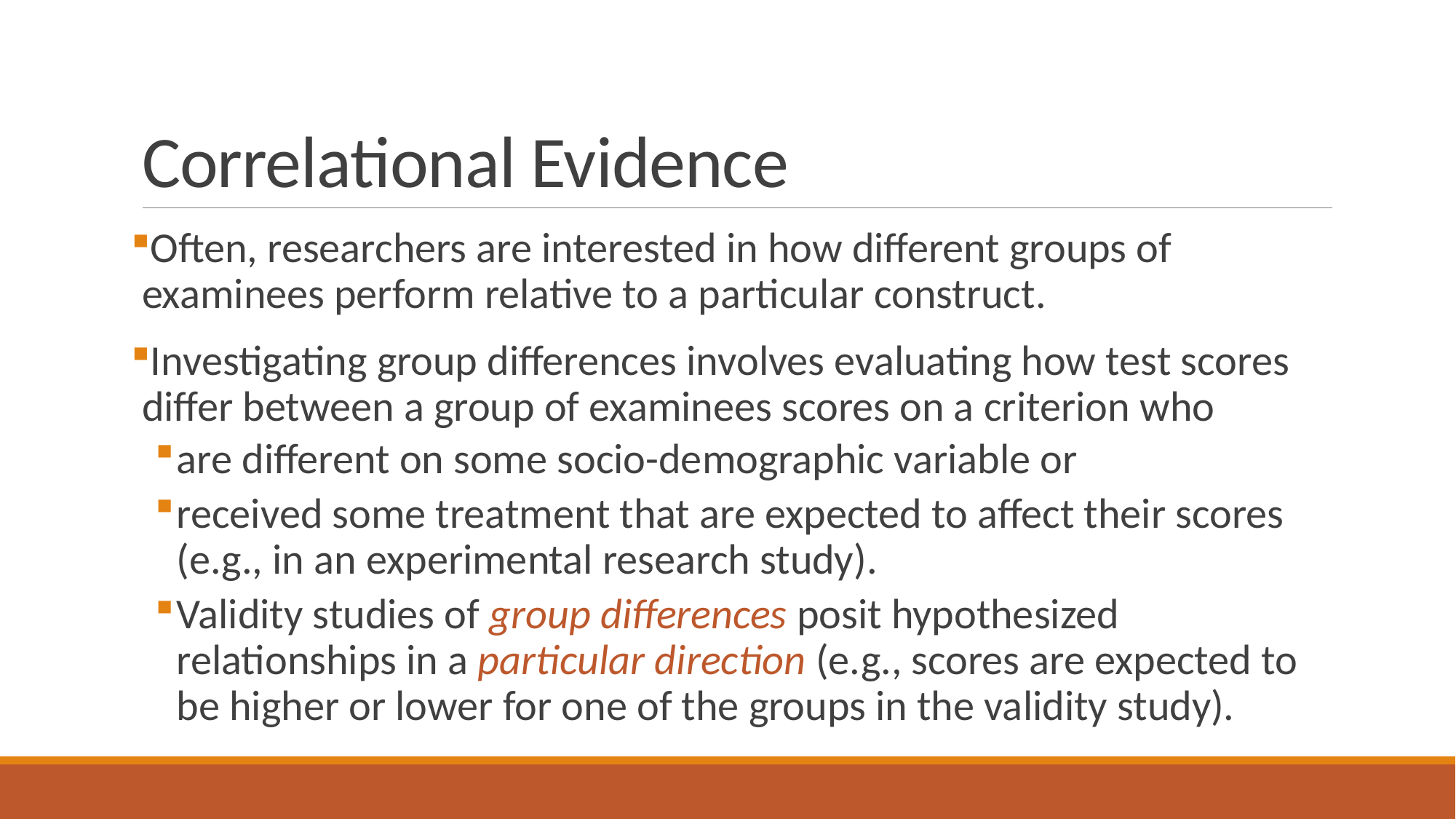

# Correlational Evidence
Often, researchers are interested in how different groups of examinees perform relative to a particular construct.
Investigating group differences involves evaluating how test scores differ between a group of examinees scores on a criterion who
are different on some socio-demographic variable or
received some treatment that are expected to affect their scores (e.g., in an experimental research study).
Validity studies of group differences posit hypothesized relationships in a particular direction (e.g., scores are expected to be higher or lower for one of the groups in the validity study).